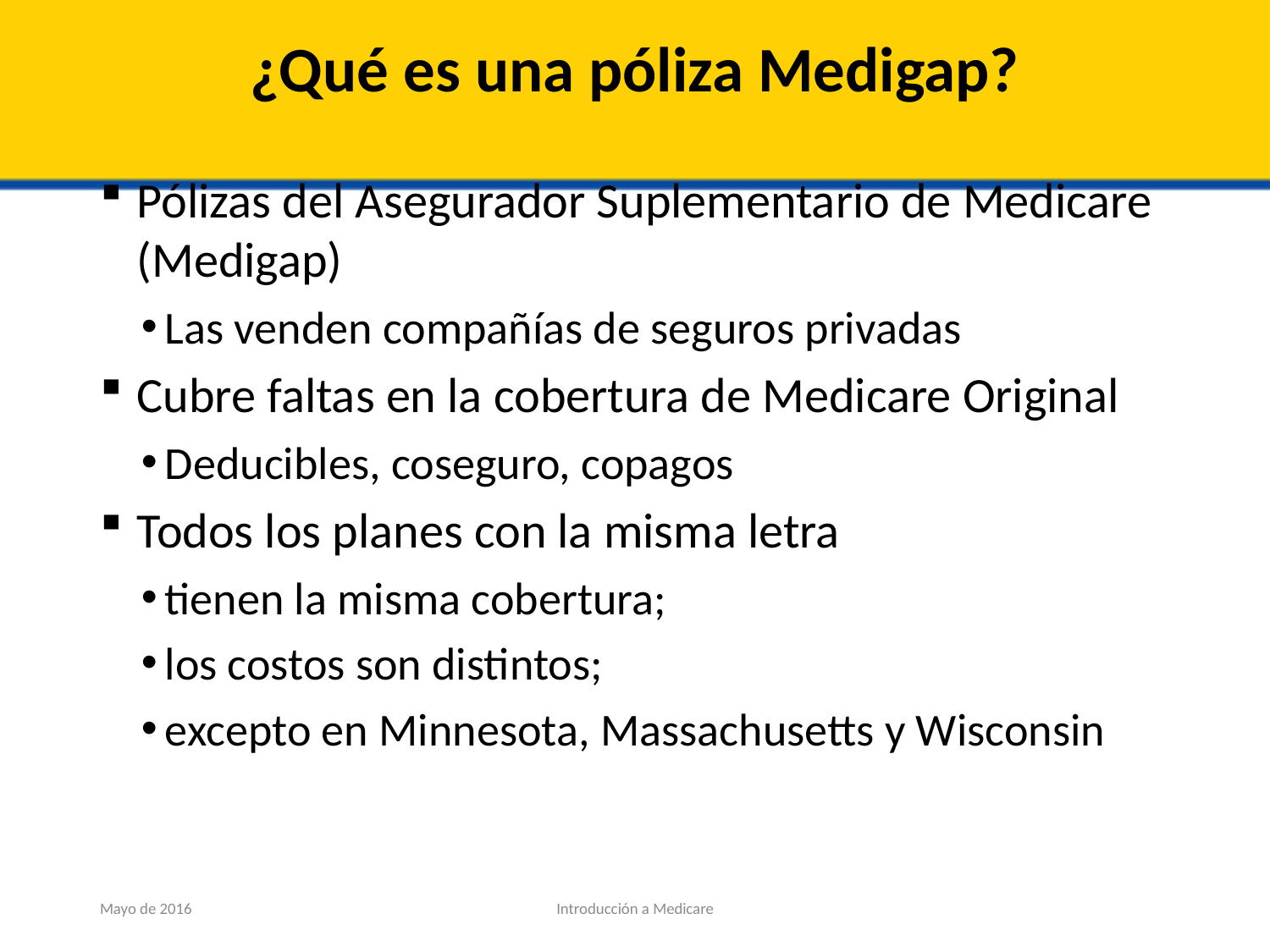

# ¿Qué es una póliza Medigap?
Pólizas del Asegurador Suplementario de Medicare (Medigap)
Las venden compañías de seguros privadas
Cubre faltas en la cobertura de Medicare Original
Deducibles, coseguro, copagos
Todos los planes con la misma letra
tienen la misma cobertura;
los costos son distintos;
excepto en Minnesota, Massachusetts y Wisconsin

Mayo de 2016
Introducción a Medicare